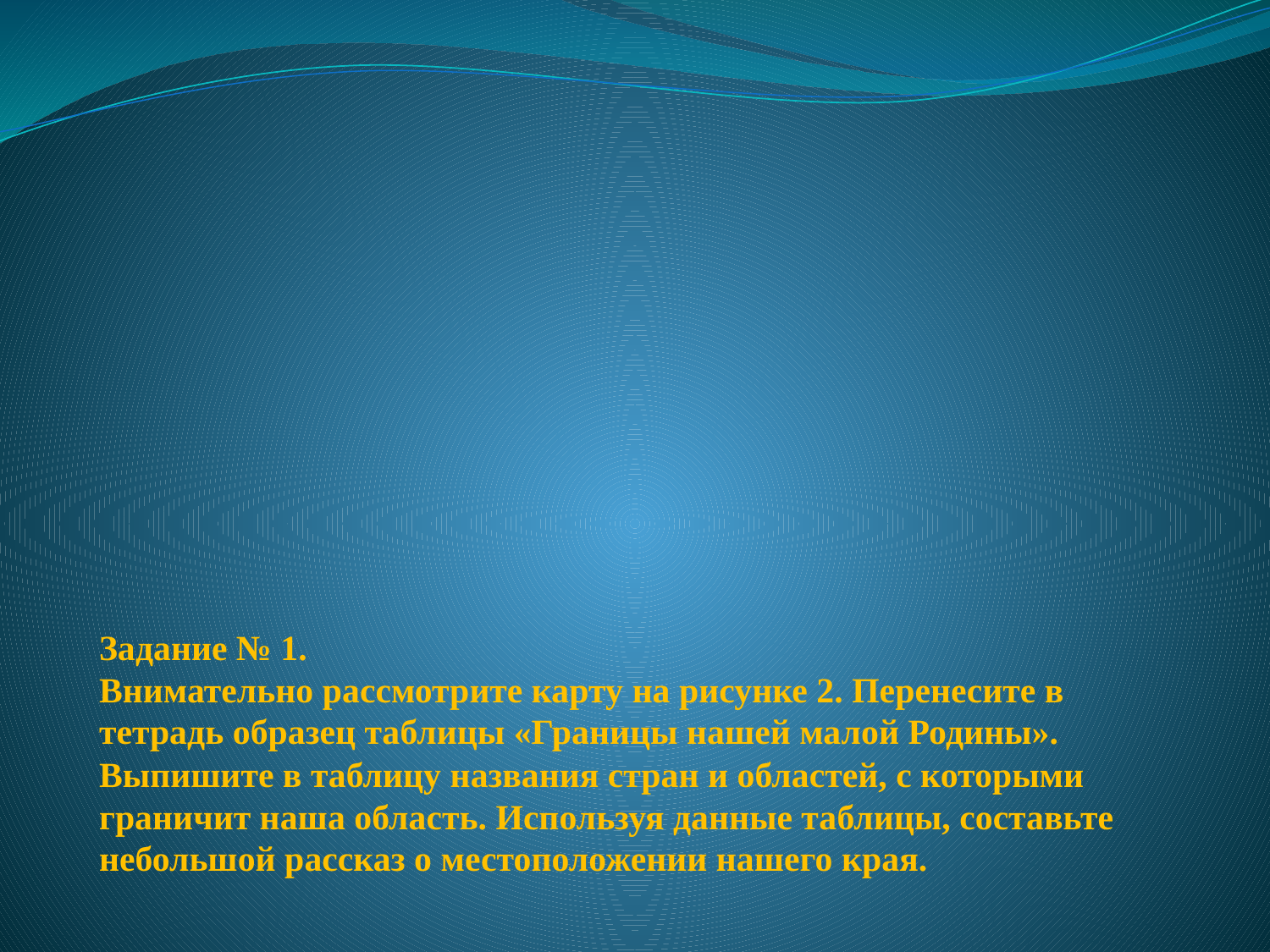

# Задание № 1. Внимательно рассмотрите карту на рисунке 2. Перенесите в тетрадь образец таблицы «Границы нашей малой Родины». Выпишите в таблицу названия стран и областей, с которыми граничит наша область. Используя данные таблицы, составьте небольшой рассказ о местоположении нашего края.